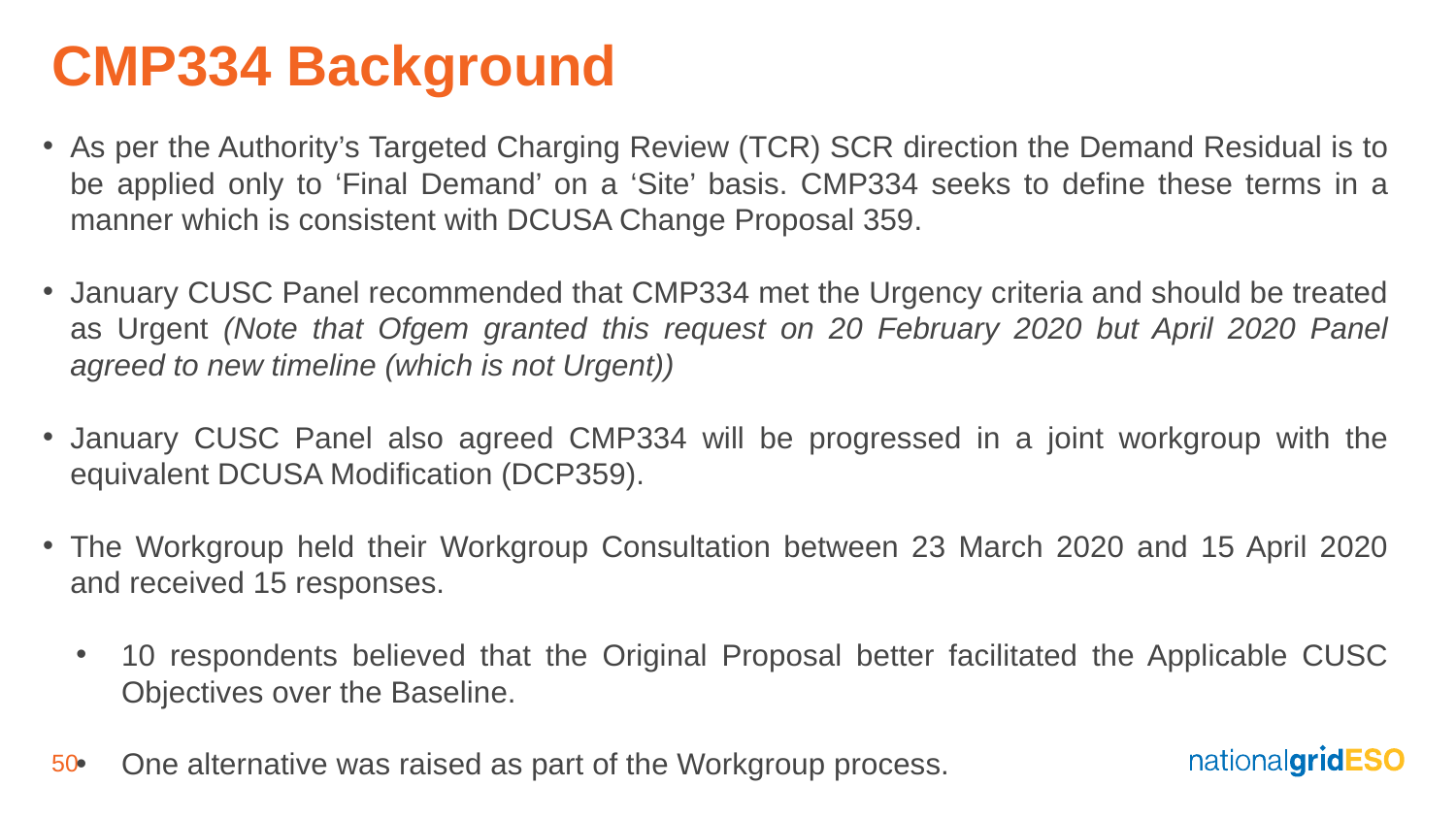

# CMP334 Background

As per the Authority’s Targeted Charging Review (TCR) SCR direction the Demand Residual is to be applied only to ‘Final Demand’ on a ‘Site’ basis. CMP334 seeks to define these terms in a manner which is consistent with DCUSA Change Proposal 359.

January CUSC Panel recommended that CMP334 met the Urgency criteria and should be treated as Urgent (Note that Ofgem granted this request on 20 February 2020 but April 2020 Panel agreed to new timeline (which is not Urgent))

January CUSC Panel also agreed CMP334 will be progressed in a joint workgroup with the equivalent DCUSA Modification (DCP359).

The Workgroup held their Workgroup Consultation between 23 March 2020 and 15 April 2020 and received 15 responses.

10 respondents believed that the Original Proposal better facilitated the Applicable CUSC Objectives over the Baseline.

One alternative was raised as part of the Workgroup process.